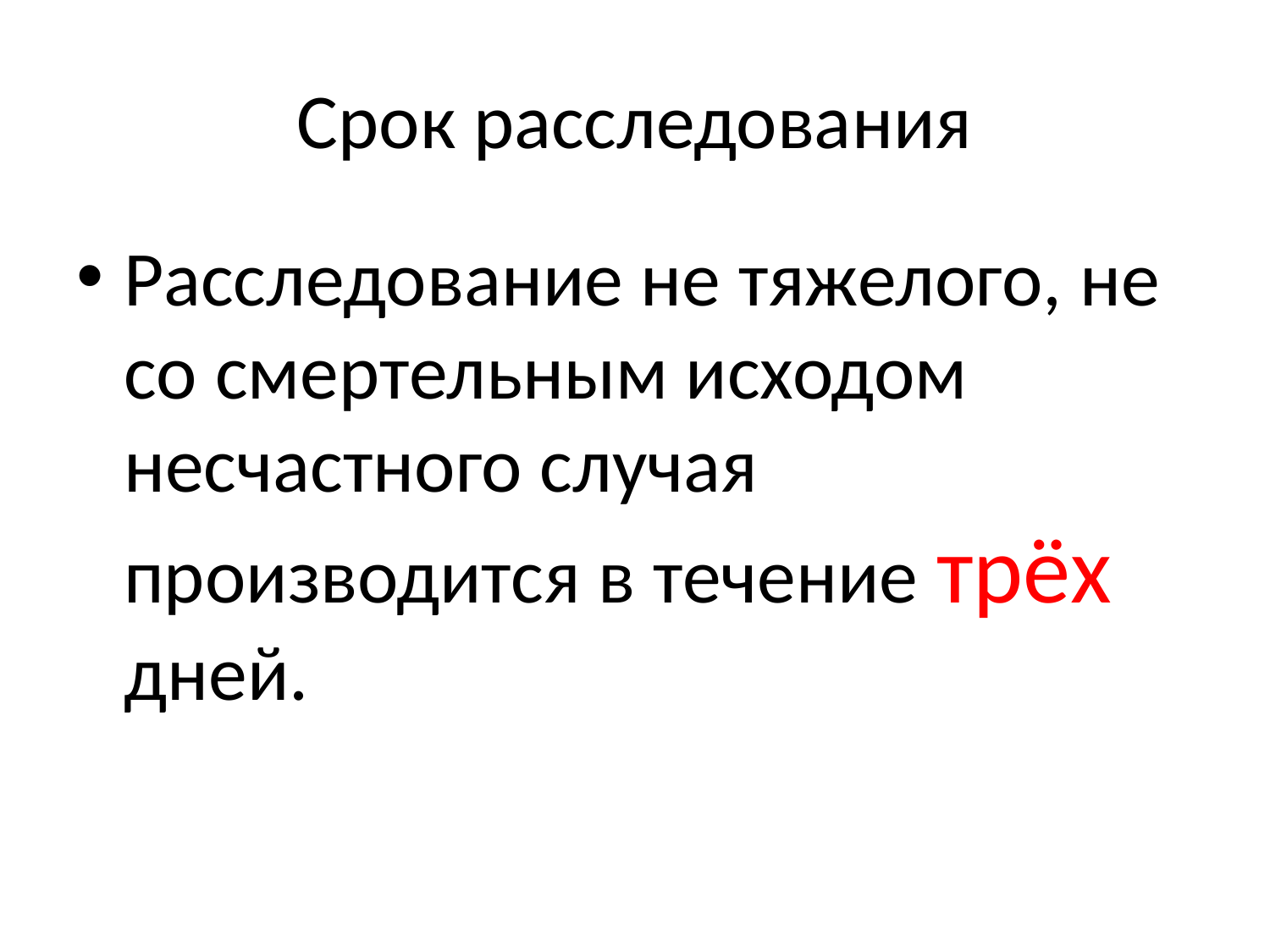

# Срок расследования
Расследование не тяжелого, не со смертельным исходом несчастного случая производится в течение трёх дней.